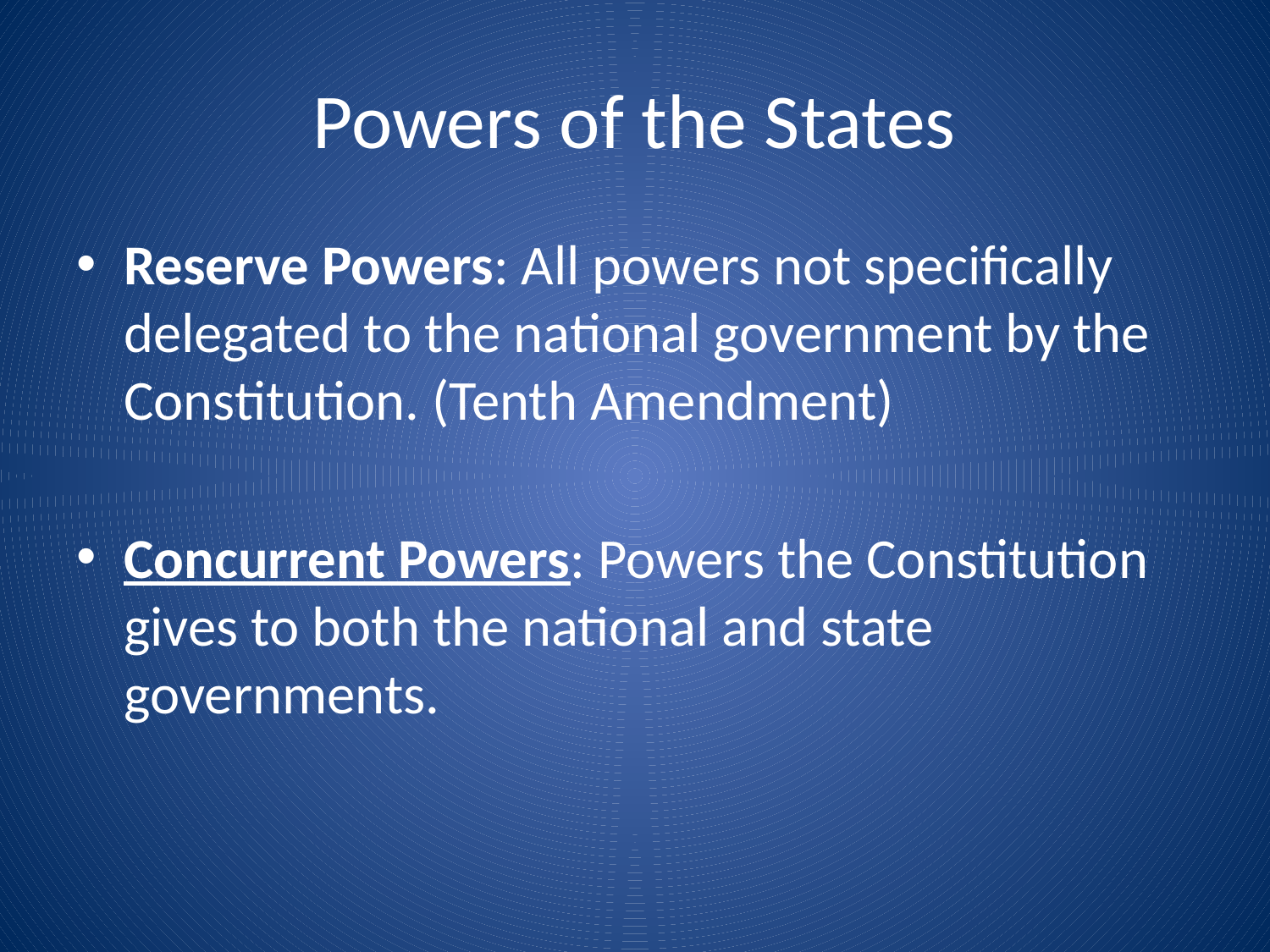

# Powers of the States
Reserve Powers: All powers not specifically delegated to the national government by the Constitution. (Tenth Amendment)

Concurrent Powers: Powers the Constitution gives to both the national and state governments.